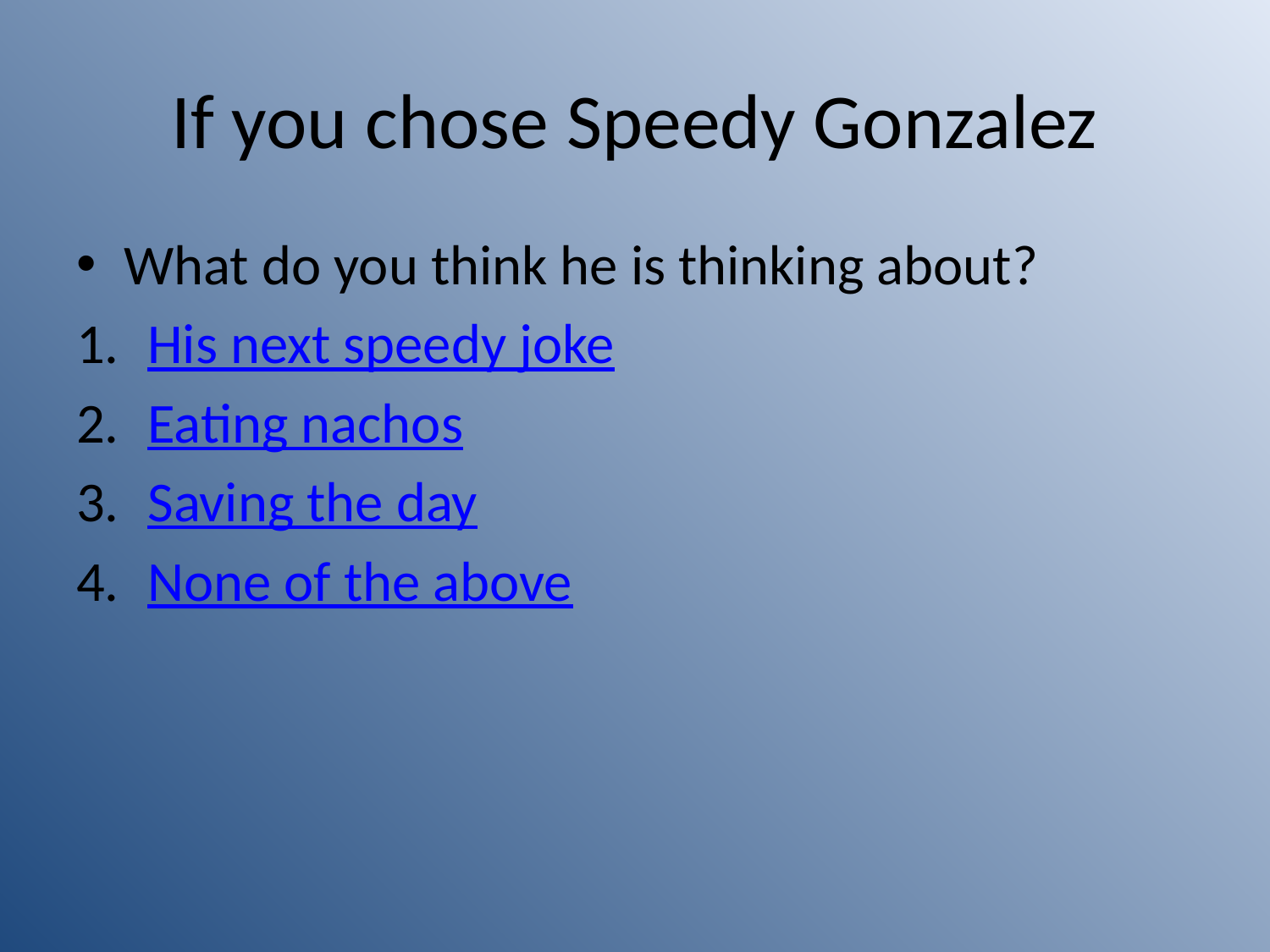

# If you chose Speedy Gonzalez
What do you think he is thinking about?
His next speedy joke
Eating nachos
Saving the day
None of the above